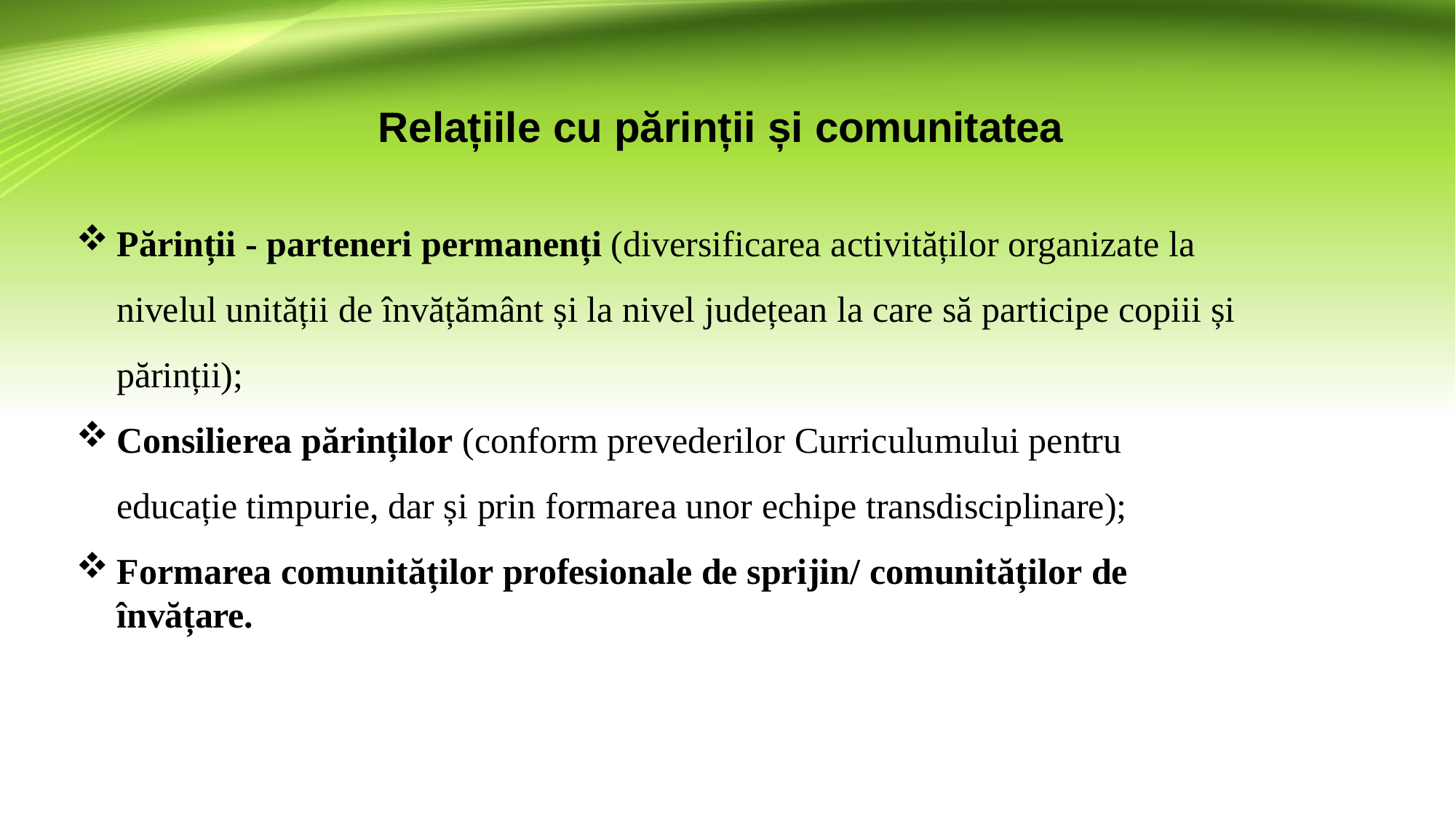

# Relațiile cu părinții și comunitatea
Părinții - parteneri permanenți (diversificarea activităților organizate la nivelul unității de învățământ și la nivel județean la care să participe copiii și părinții);
Consilierea părinților (conform prevederilor Curriculumului pentru educație timpurie, dar și prin formarea unor echipe transdisciplinare);
Formarea comunităților profesionale de sprijin/ comunităților de învățare.